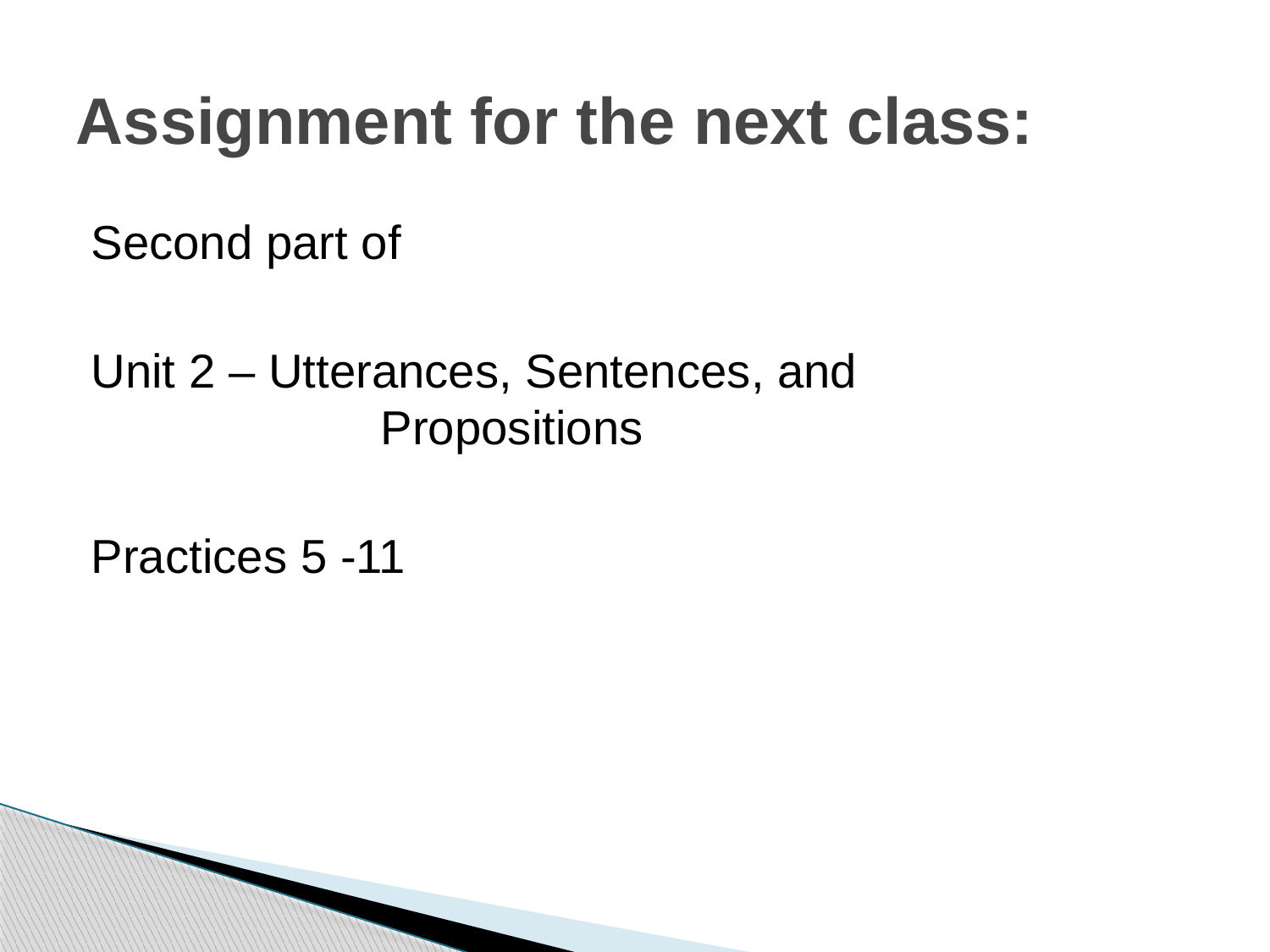

# Assignment for the next class:
Second part of

Unit 2 – Utterances, Sentences, and    				Propositions

Practices 5 -11